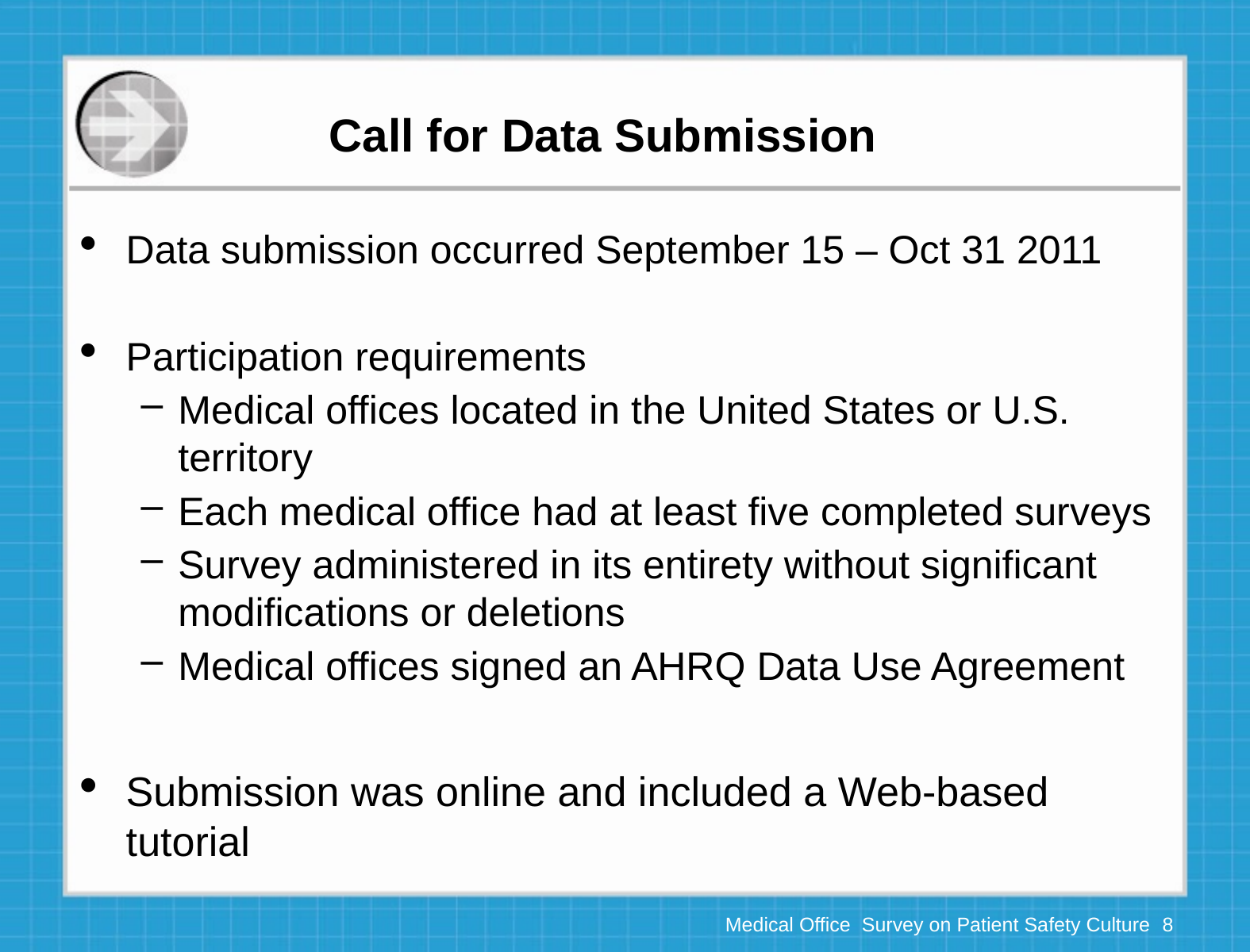

# Call for Data Submission
Data submission occurred September 15 – Oct 31 2011

Participation requirements
Medical offices located in the United States or U.S. territory
Each medical office had at least five completed surveys
Survey administered in its entirety without significant modifications or deletions
Medical offices signed an AHRQ Data Use Agreement

Submission was online and included a Web-based tutorial